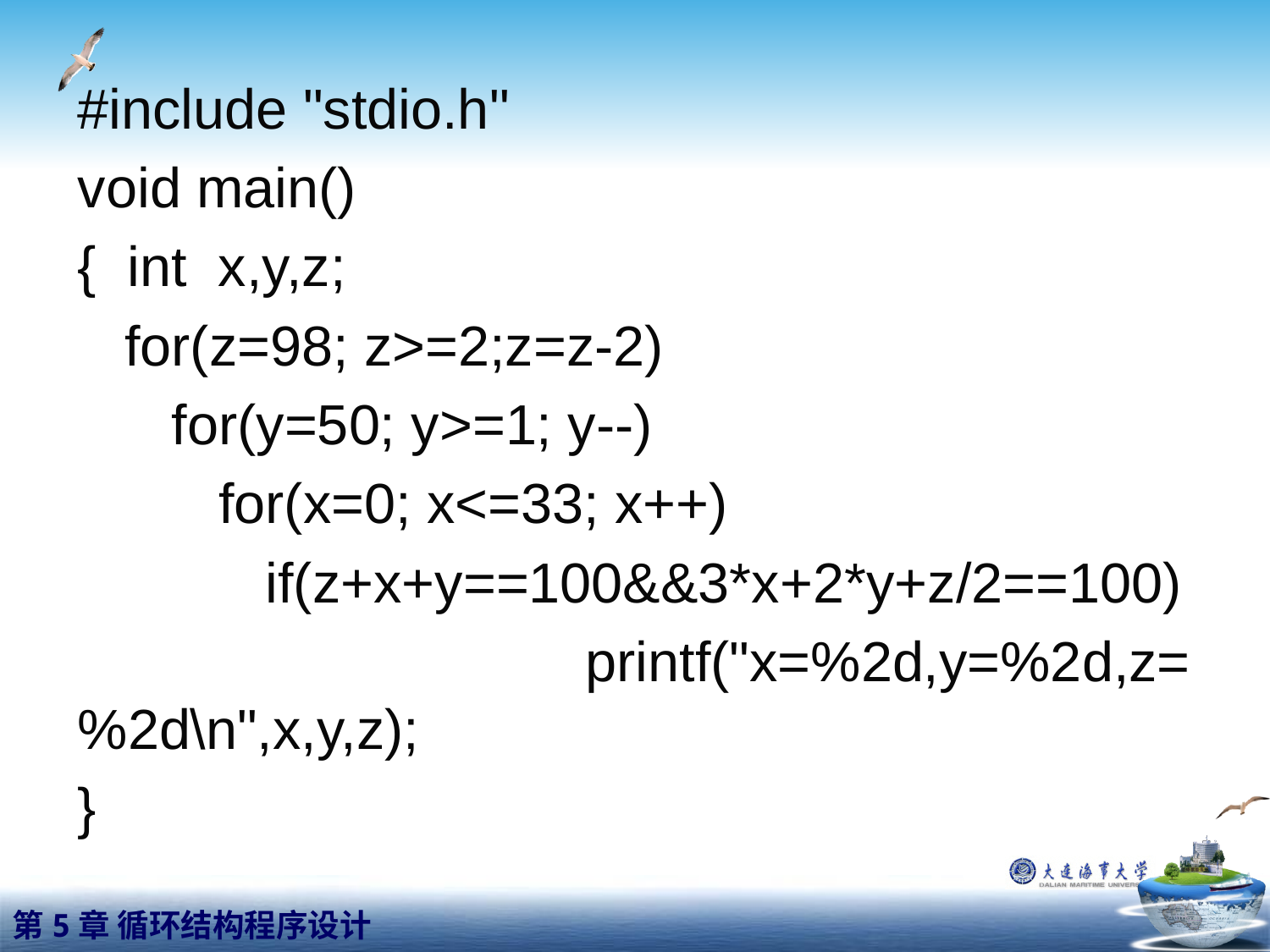

#include "stdio.h"
void main()
{  int  x,y,z;
   for(z=98; z>=2;z=z-2)
      for(y=50; y>=1; y--)
         for(x=0; x<=33; x++)
            if(z+x+y==100&&3*x+2*y+z/2==100)
				printf("x=%2d,y=%2d,z=%2d\n",x,y,z);
}